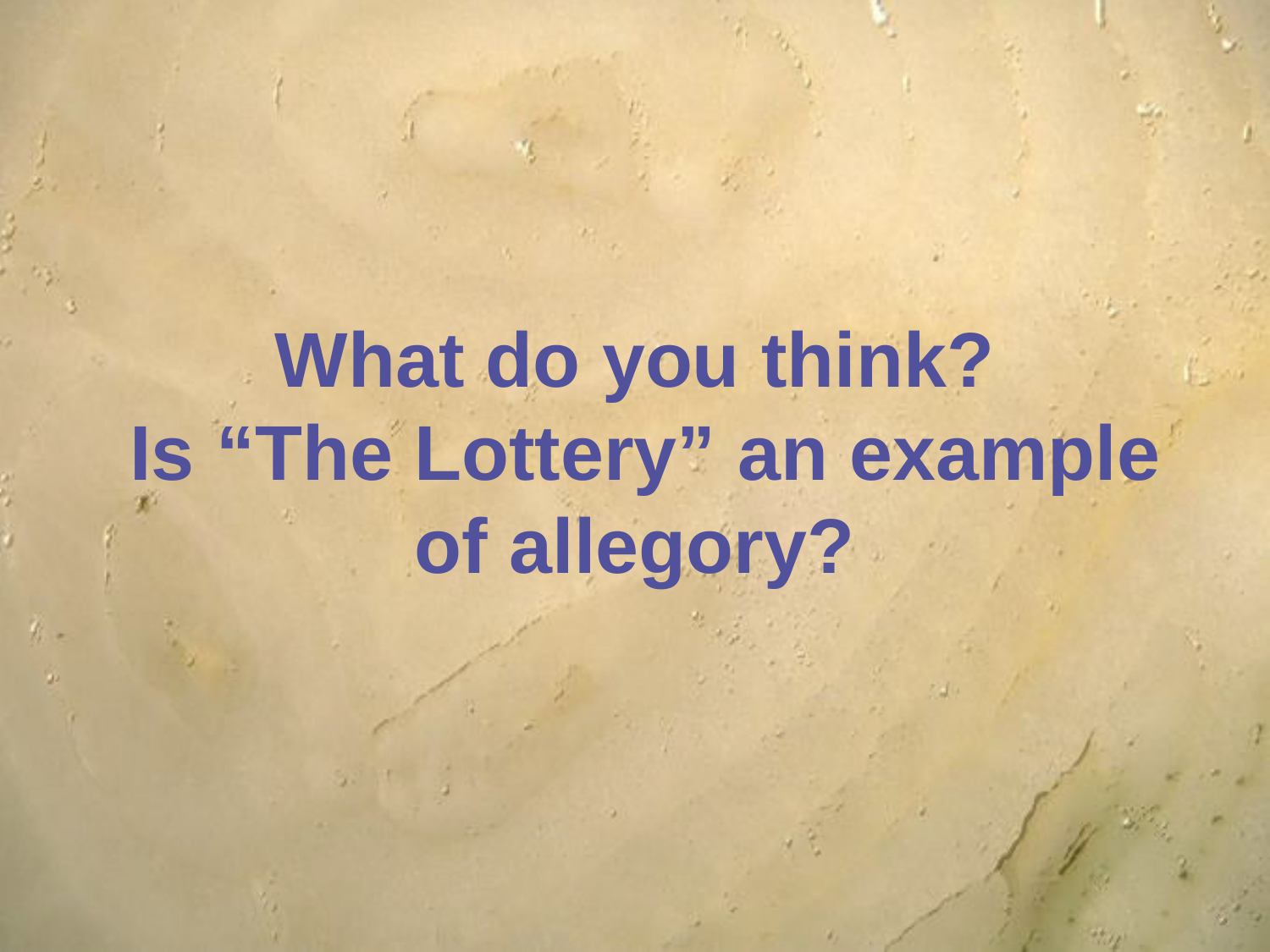

# What do you think? Is “The Lottery” an example of allegory?